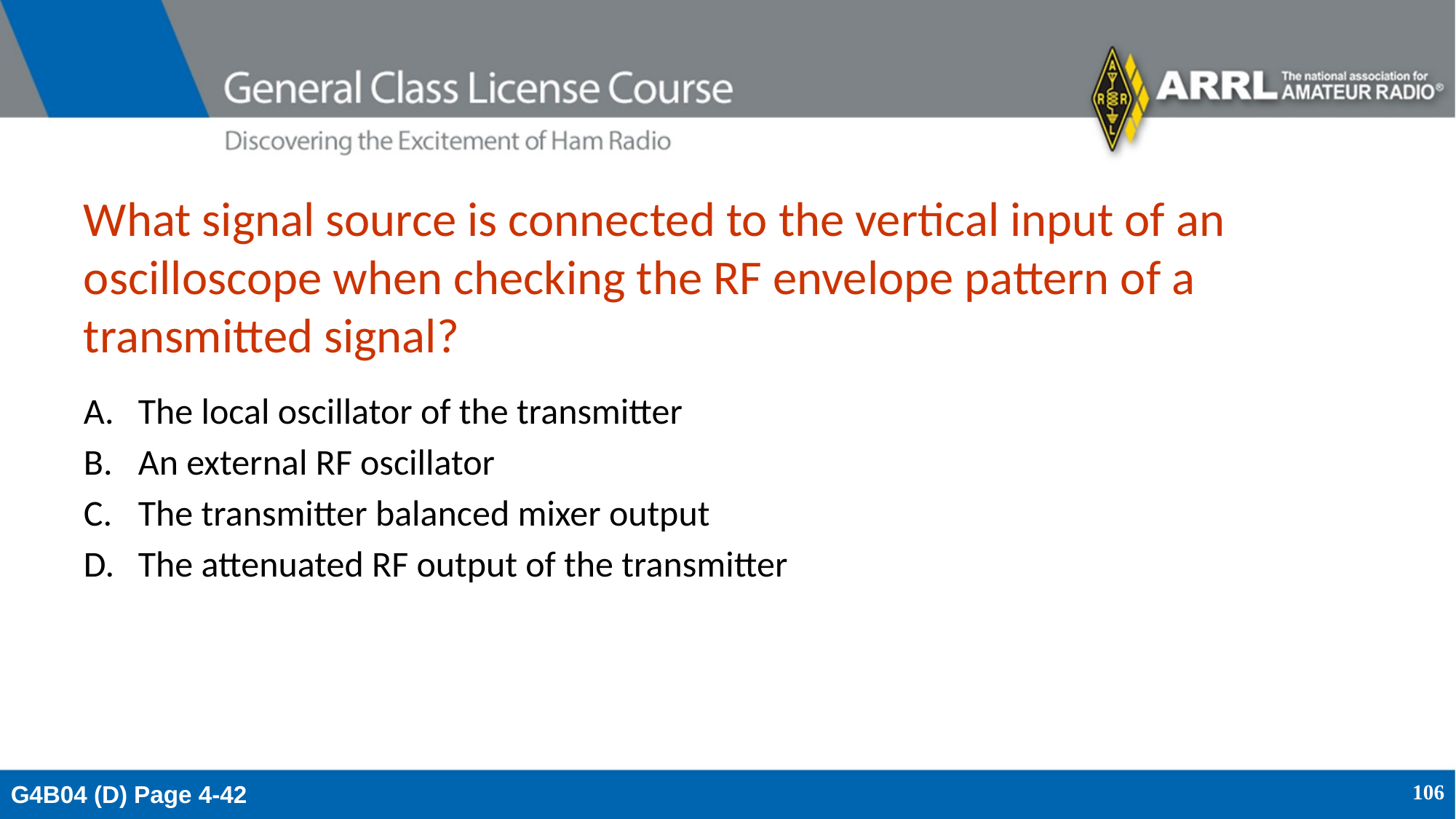

# What signal source is connected to the vertical input of an oscilloscope when checking the RF envelope pattern of a transmitted signal?
The local oscillator of the transmitter
An external RF oscillator
The transmitter balanced mixer output
The attenuated RF output of the transmitter
G4B04 (D) Page 4-42
106